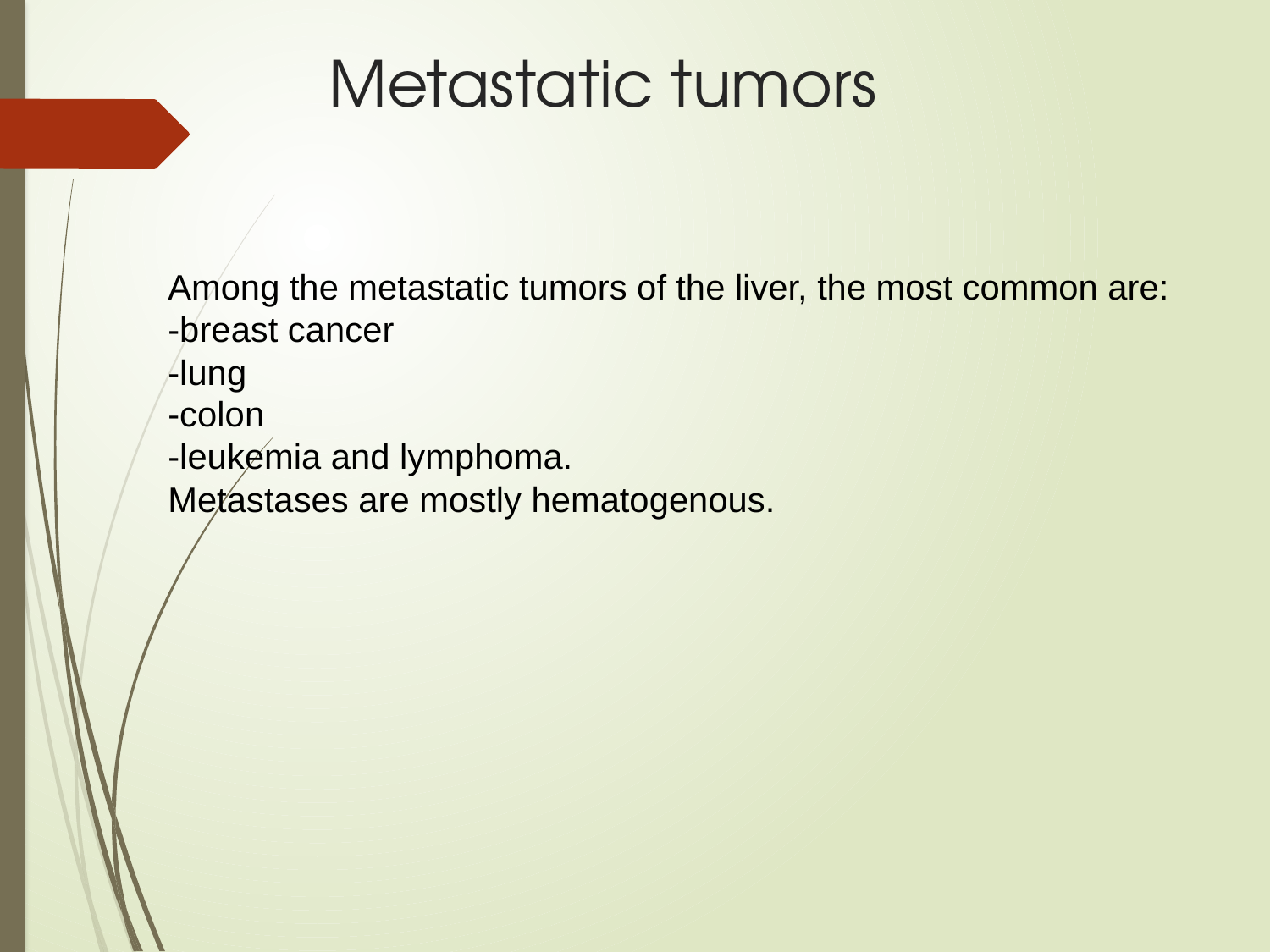

# Metastatic tumors
Among the metastatic tumors of the liver, the most common are:
-breast cancer
-lung
-colon
-leukemia and lymphoma.
Metastases are mostly hematogenous.